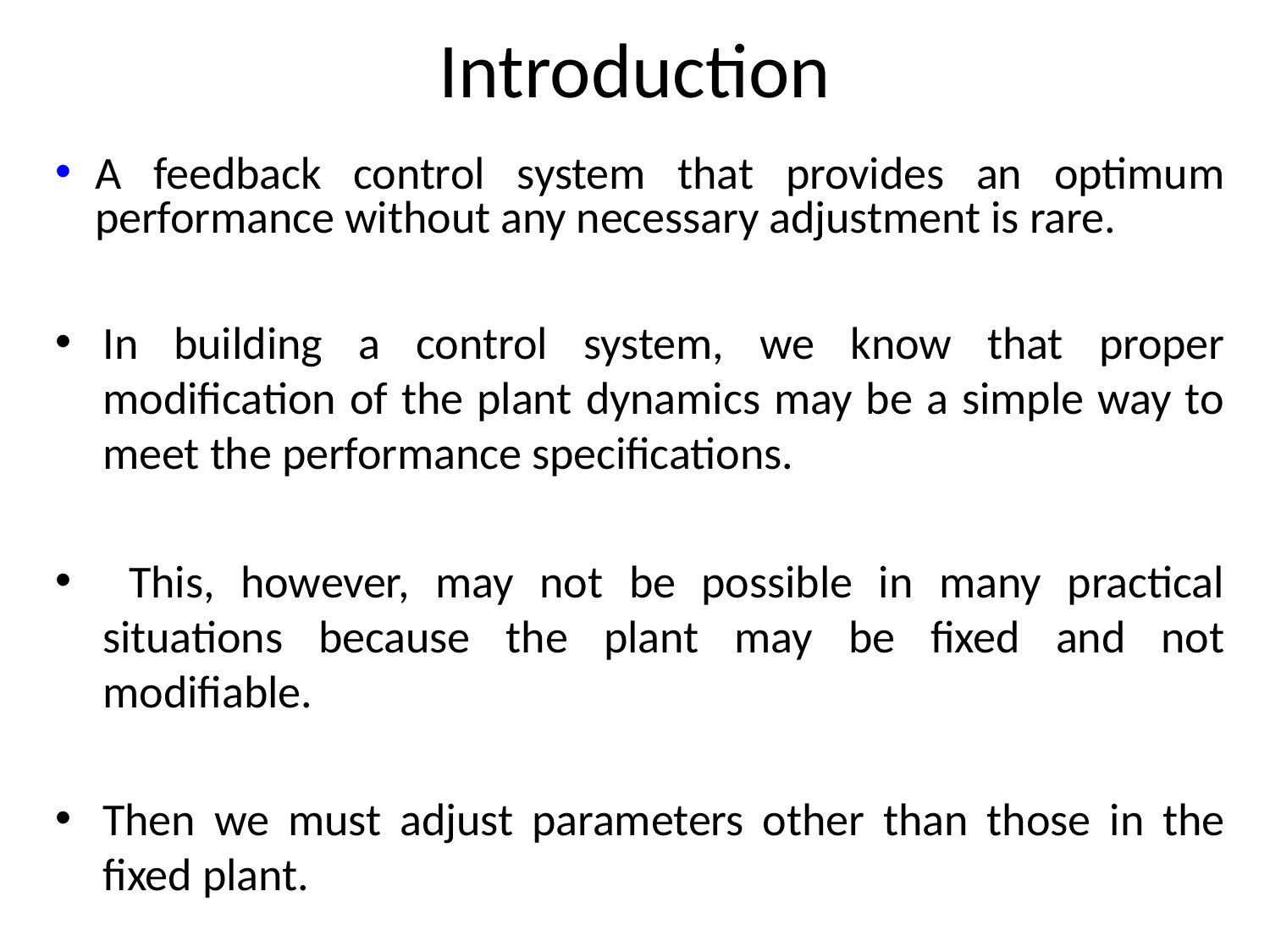

# Introduction
A feedback control system that provides an optimum performance without any necessary adjustment is rare.

In building a control system, we know that proper modification of the plant dynamics may be a simple way to meet the performance specifications.

 This, however, may not be possible in many practical situations because the plant may be fixed and not modifiable.

Then we must adjust parameters other than those in the fixed plant.